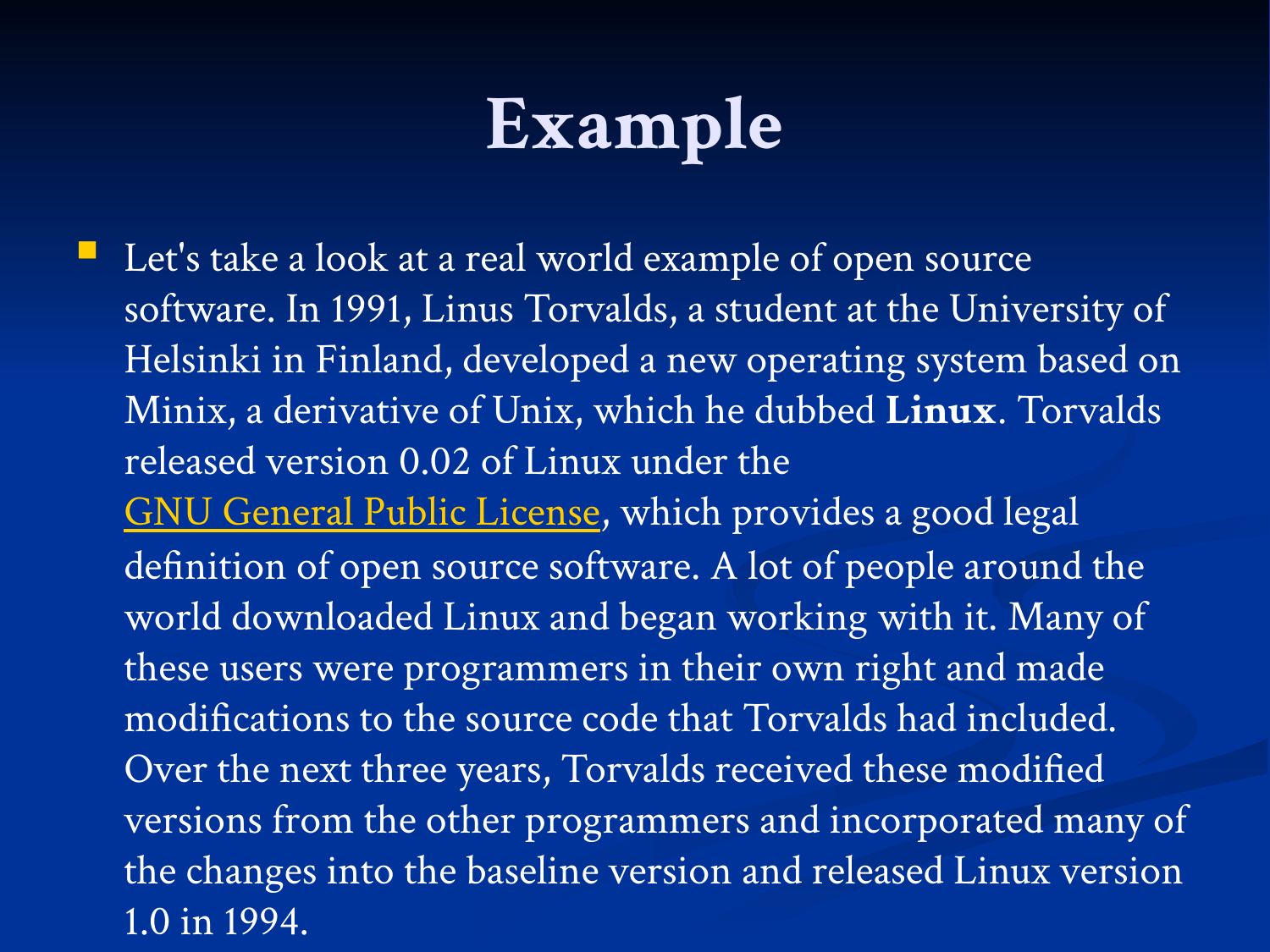

# Example
Let's take a look at a real world example of open source software. In 1991, Linus Torvalds, a student at the University of Helsinki in Finland, developed a new operating system based on Minix, a derivative of Unix, which he dubbed Linux. Torvalds released version 0.02 of Linux under the GNU General Public License, which provides a good legal definition of open source software. A lot of people around the world downloaded Linux and began working with it. Many of these users were programmers in their own right and made modifications to the source code that Torvalds had included. Over the next three years, Torvalds received these modified versions from the other programmers and incorporated many of the changes into the baseline version and released Linux version 1.0 in 1994.